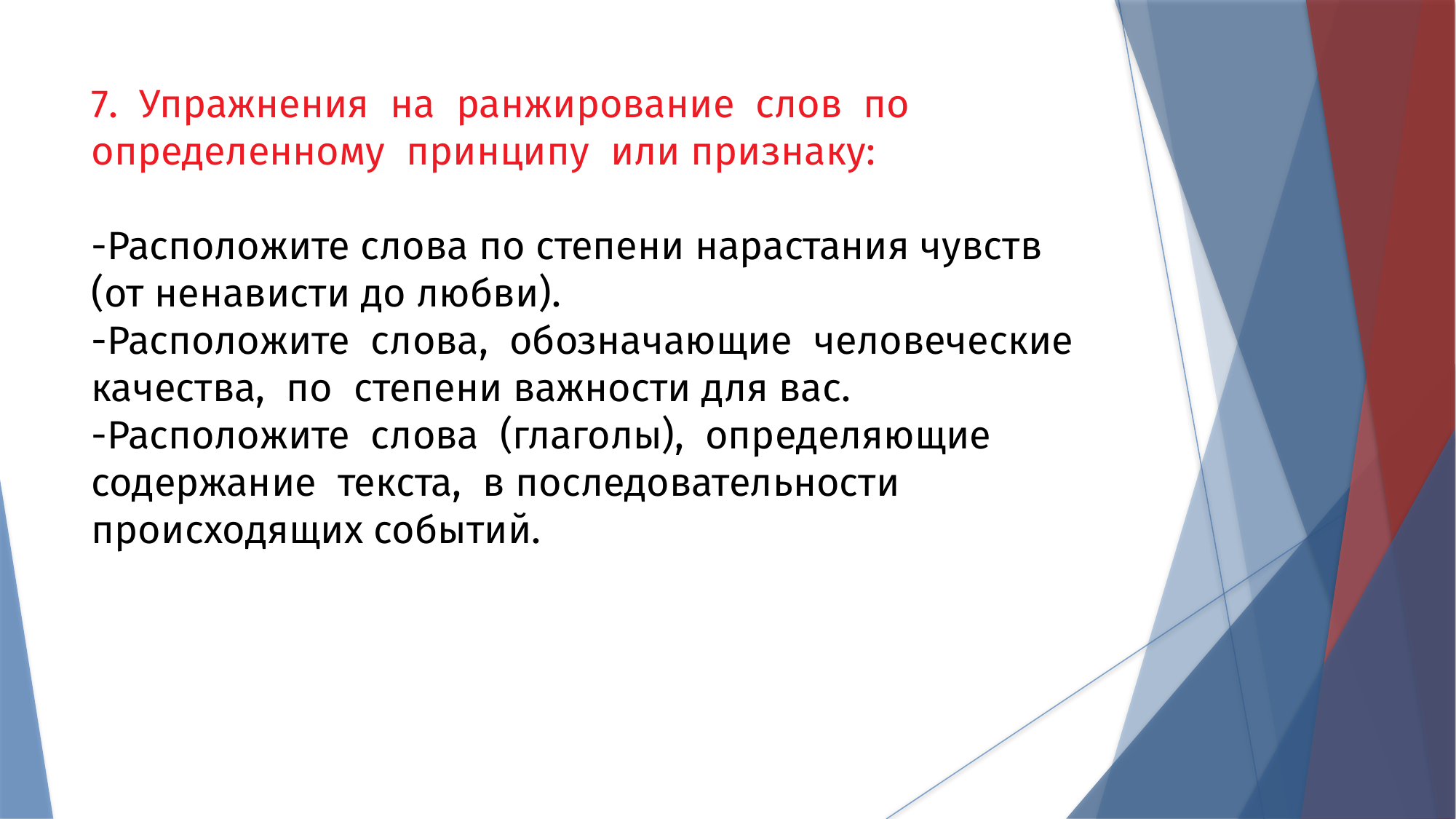

7.  Упражнения  на  ранжирование  слов  по  определенному  принципу  или признаку:

-Расположите слова по степени нарастания чувств (от ненависти до любви).
-Расположите  слова,  обозначающие  человеческие  качества,  по  степени важности для вас.
-Расположите  слова  (глаголы),  определяющие  содержание  текста,  в последовательности происходящих событий.